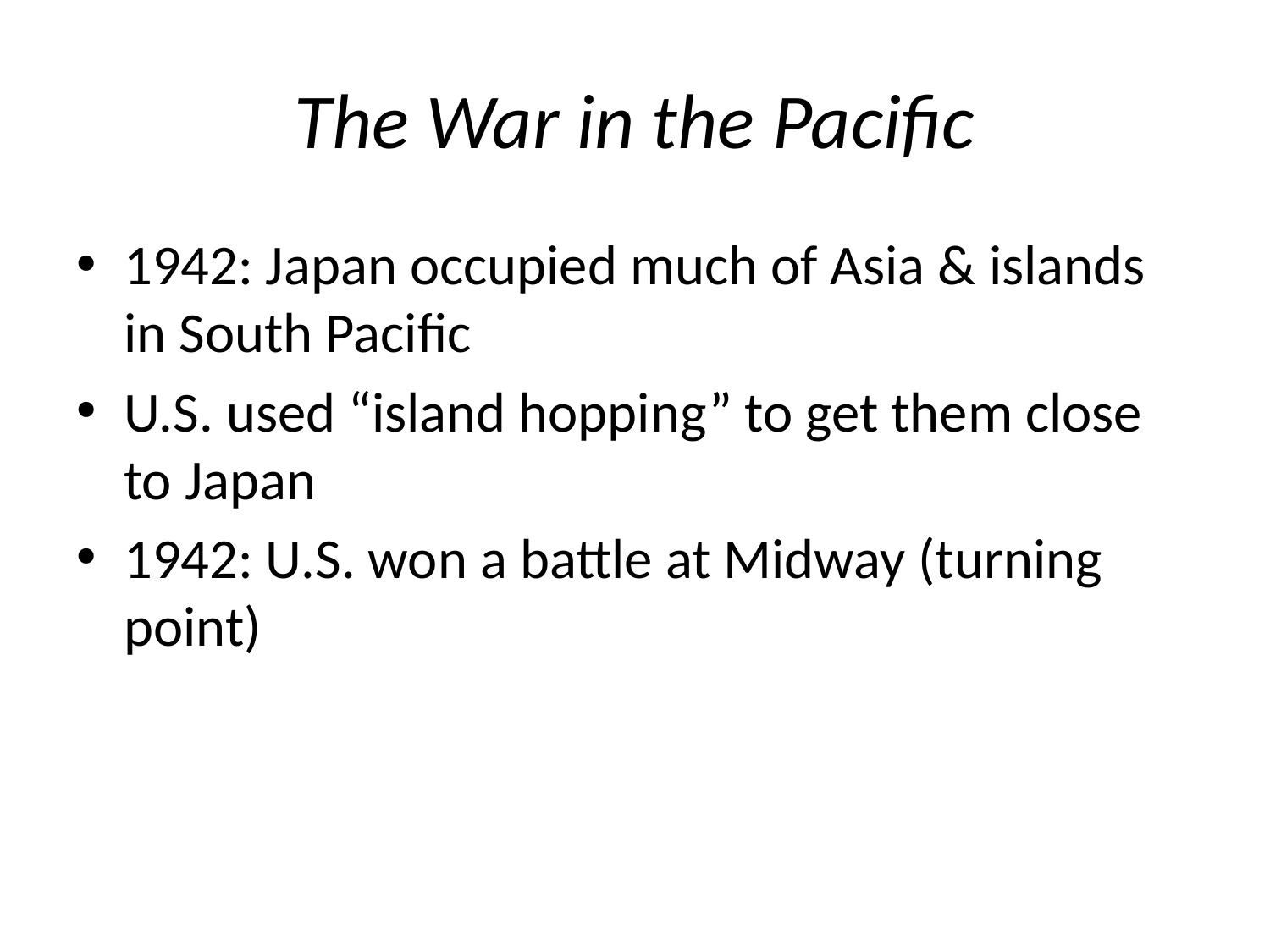

# The War in the Pacific
1942: Japan occupied much of Asia & islands in South Pacific
U.S. used “island hopping” to get them close to Japan
1942: U.S. won a battle at Midway (turning point)